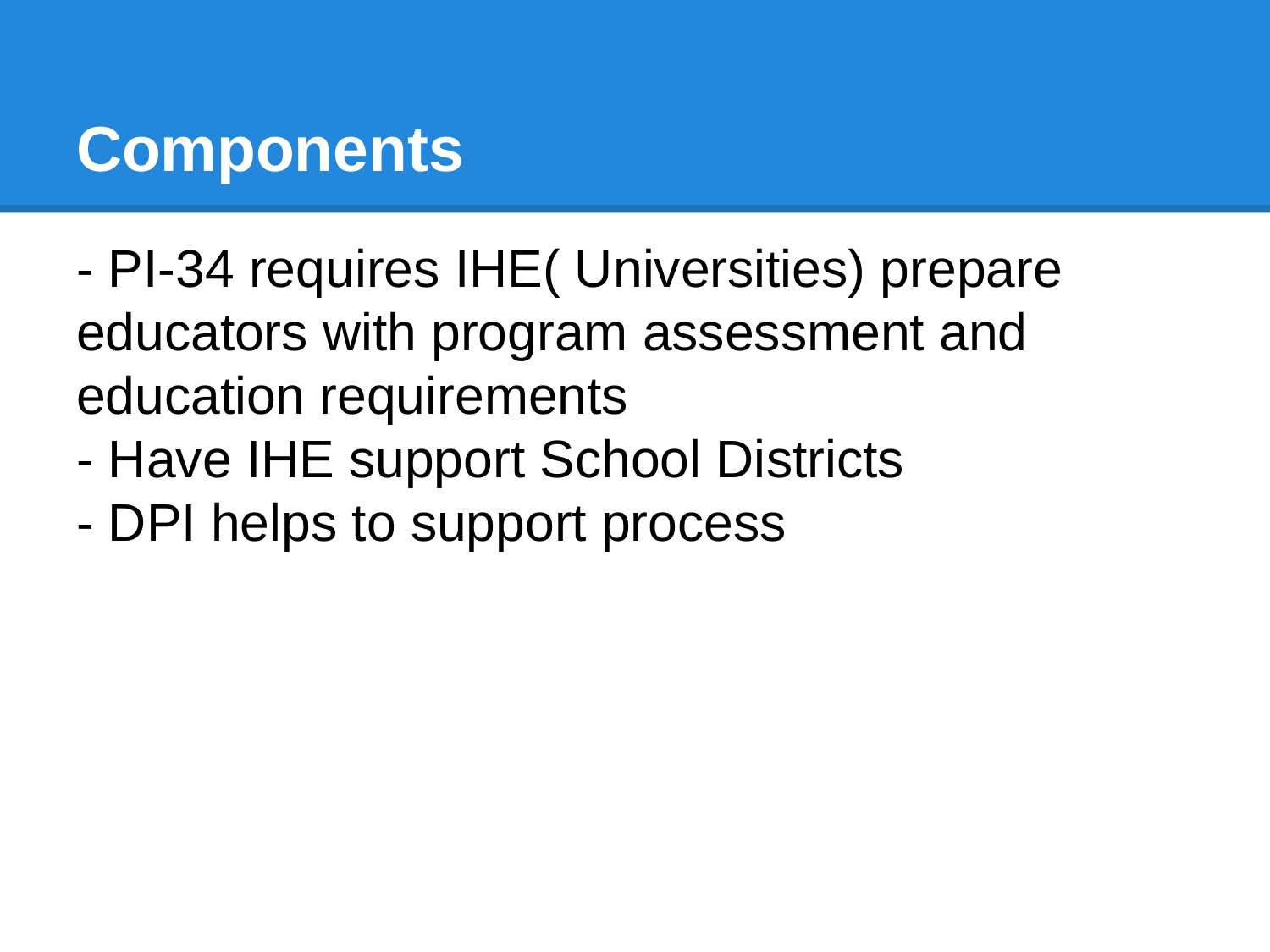

# Components
- PI-34 requires IHE( Universities) prepare educators with program assessment and education requirements
- Have IHE support School Districts
- DPI helps to support process